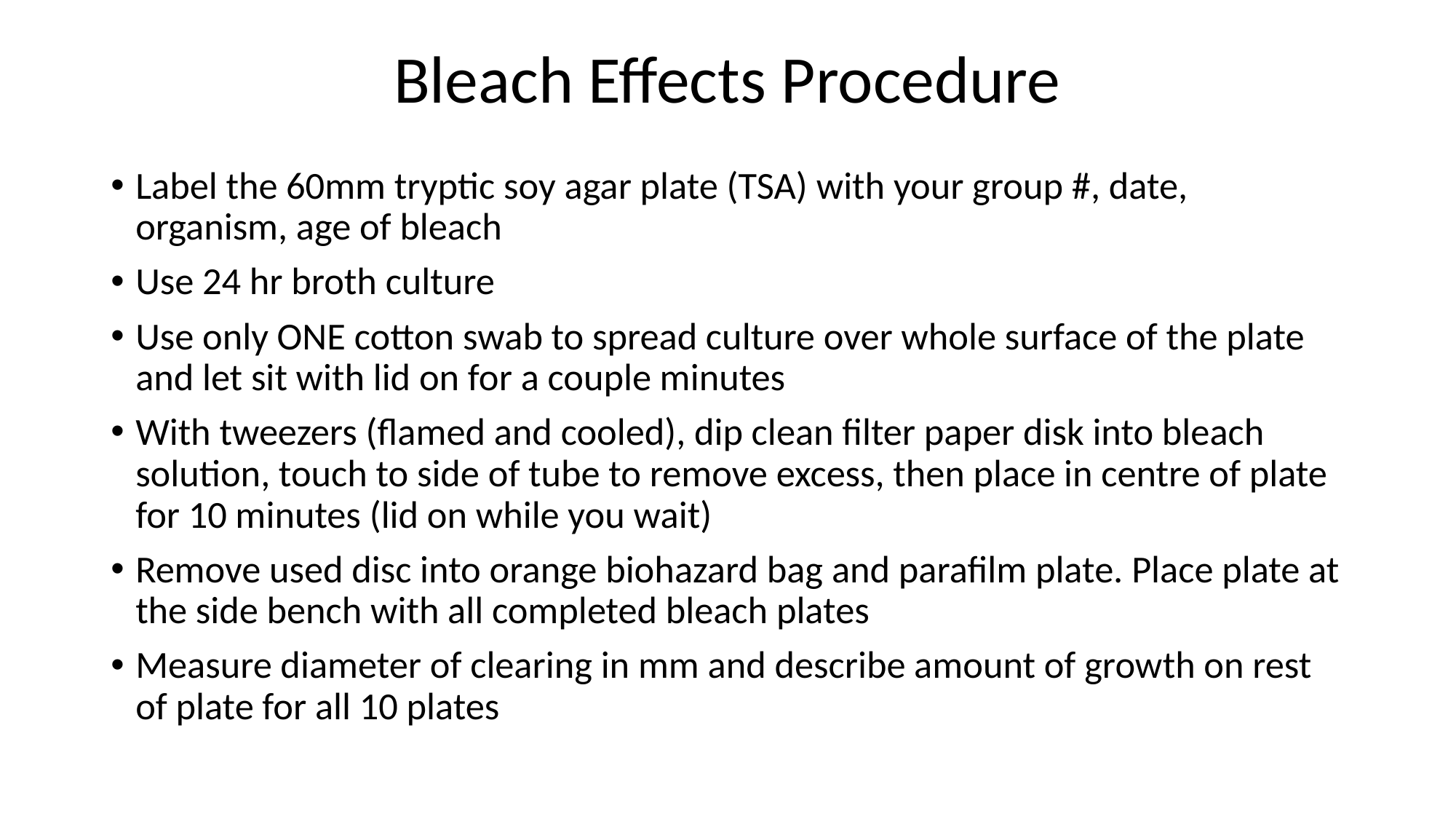

# Bleach Effects Procedure
Label the 60mm tryptic soy agar plate (TSA) with your group #, date, organism, age of bleach
Use 24 hr broth culture
Use only ONE cotton swab to spread culture over whole surface of the plate and let sit with lid on for a couple minutes
With tweezers (flamed and cooled), dip clean filter paper disk into bleach solution, touch to side of tube to remove excess, then place in centre of plate for 10 minutes (lid on while you wait)
Remove used disc into orange biohazard bag and parafilm plate. Place plate at the side bench with all completed bleach plates
Measure diameter of clearing in mm and describe amount of growth on rest of plate for all 10 plates